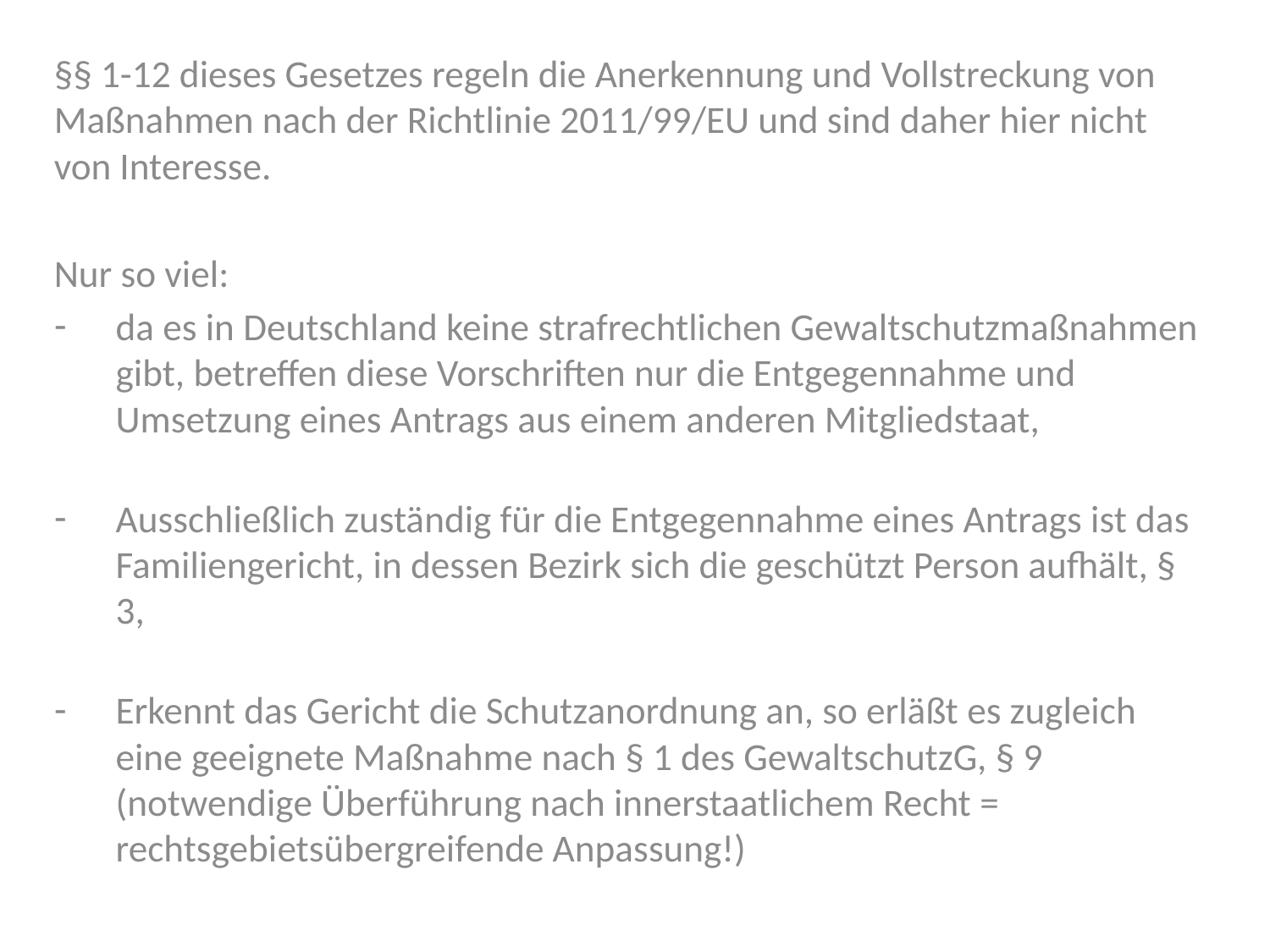

§§ 1-12 dieses Gesetzes regeln die Anerkennung und Vollstreckung von Maßnahmen nach der Richtlinie 2011/99/EU und sind daher hier nicht von Interesse.

Nur so viel:
da es in Deutschland keine strafrechtlichen Gewaltschutzmaßnahmen gibt, betreffen diese Vorschriften nur die Entgegennahme und Umsetzung eines Antrags aus einem anderen Mitgliedstaat,
Ausschließlich zuständig für die Entgegennahme eines Antrags ist das Familiengericht, in dessen Bezirk sich die geschützt Person aufhält, § 3,
Erkennt das Gericht die Schutzanordnung an, so erläßt es zugleich eine geeignete Maßnahme nach § 1 des GewaltschutzG, § 9 (notwendige Überführung nach innerstaatlichem Recht = rechtsgebietsübergreifende Anpassung!)